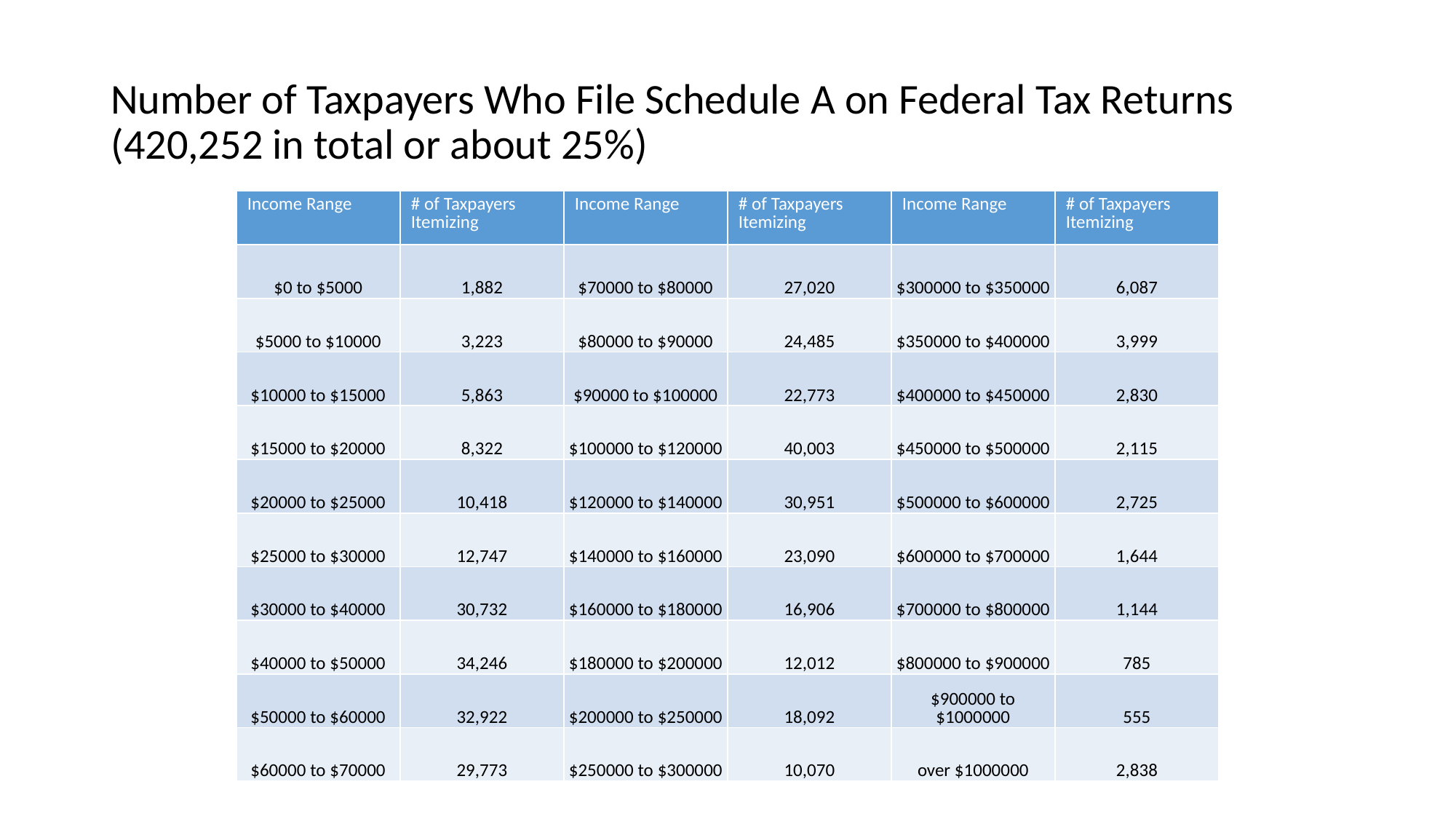

# Number of Taxpayers Who File Schedule A on Federal Tax Returns (420,252 in total or about 25%)
| Income Range | # of Taxpayers Itemizing | Income Range | # of Taxpayers Itemizing | Income Range | # of Taxpayers Itemizing |
| --- | --- | --- | --- | --- | --- |
| $0 to $5000 | 1,882 | $70000 to $80000 | 27,020 | $300000 to $350000 | 6,087 |
| $5000 to $10000 | 3,223 | $80000 to $90000 | 24,485 | $350000 to $400000 | 3,999 |
| $10000 to $15000 | 5,863 | $90000 to $100000 | 22,773 | $400000 to $450000 | 2,830 |
| $15000 to $20000 | 8,322 | $100000 to $120000 | 40,003 | $450000 to $500000 | 2,115 |
| $20000 to $25000 | 10,418 | $120000 to $140000 | 30,951 | $500000 to $600000 | 2,725 |
| $25000 to $30000 | 12,747 | $140000 to $160000 | 23,090 | $600000 to $700000 | 1,644 |
| $30000 to $40000 | 30,732 | $160000 to $180000 | 16,906 | $700000 to $800000 | 1,144 |
| $40000 to $50000 | 34,246 | $180000 to $200000 | 12,012 | $800000 to $900000 | 785 |
| $50000 to $60000 | 32,922 | $200000 to $250000 | 18,092 | $900000 to $1000000 | 555 |
| $60000 to $70000 | 29,773 | $250000 to $300000 | 10,070 | over $1000000 | 2,838 |